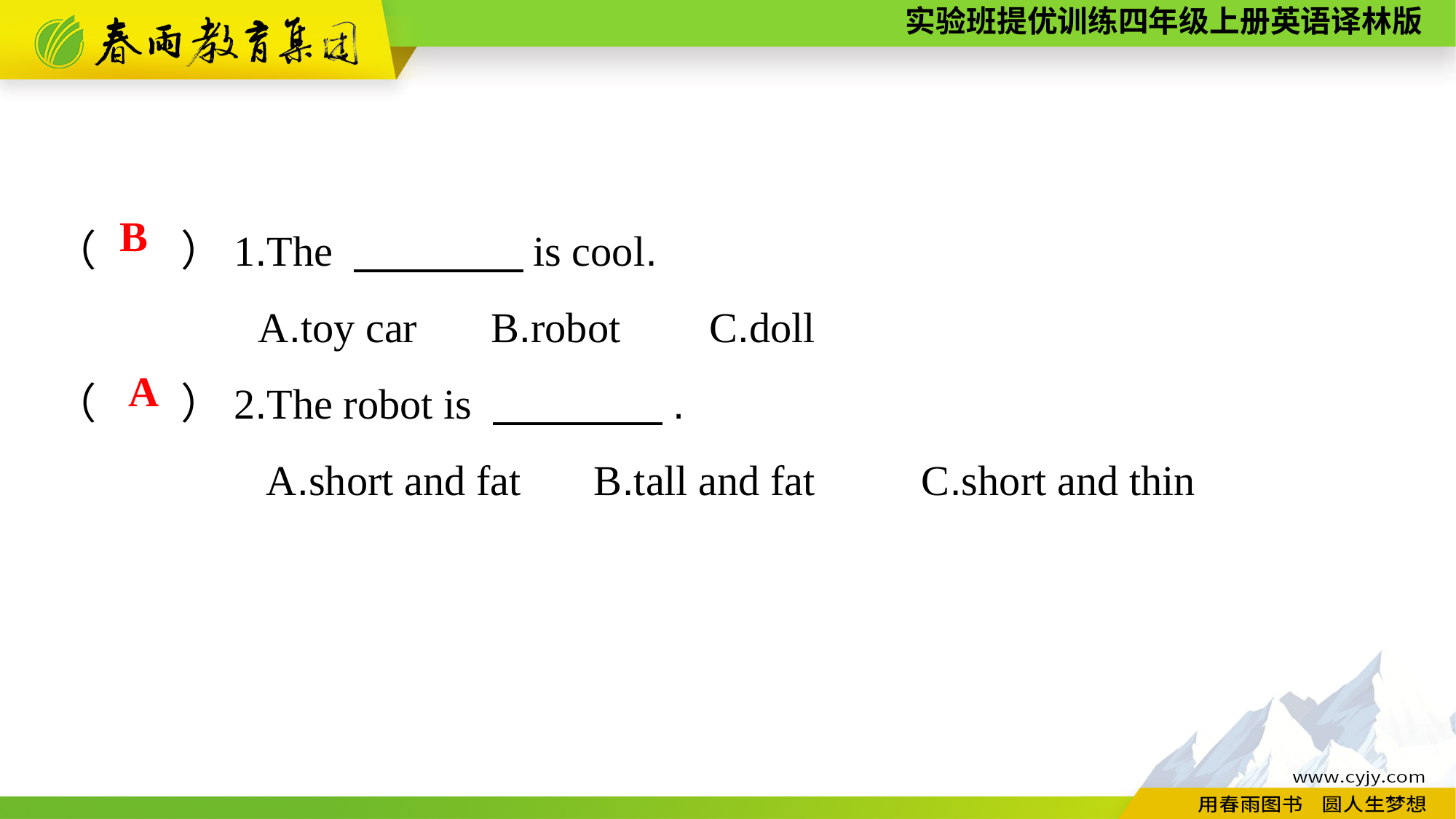

（　　）1.The 　　　　is cool.
A.toy car	B.robot	C.doll
（　　）2.The robot is 　　　　.
A.short and fat	B.tall and fat	C.short and thin
B
A